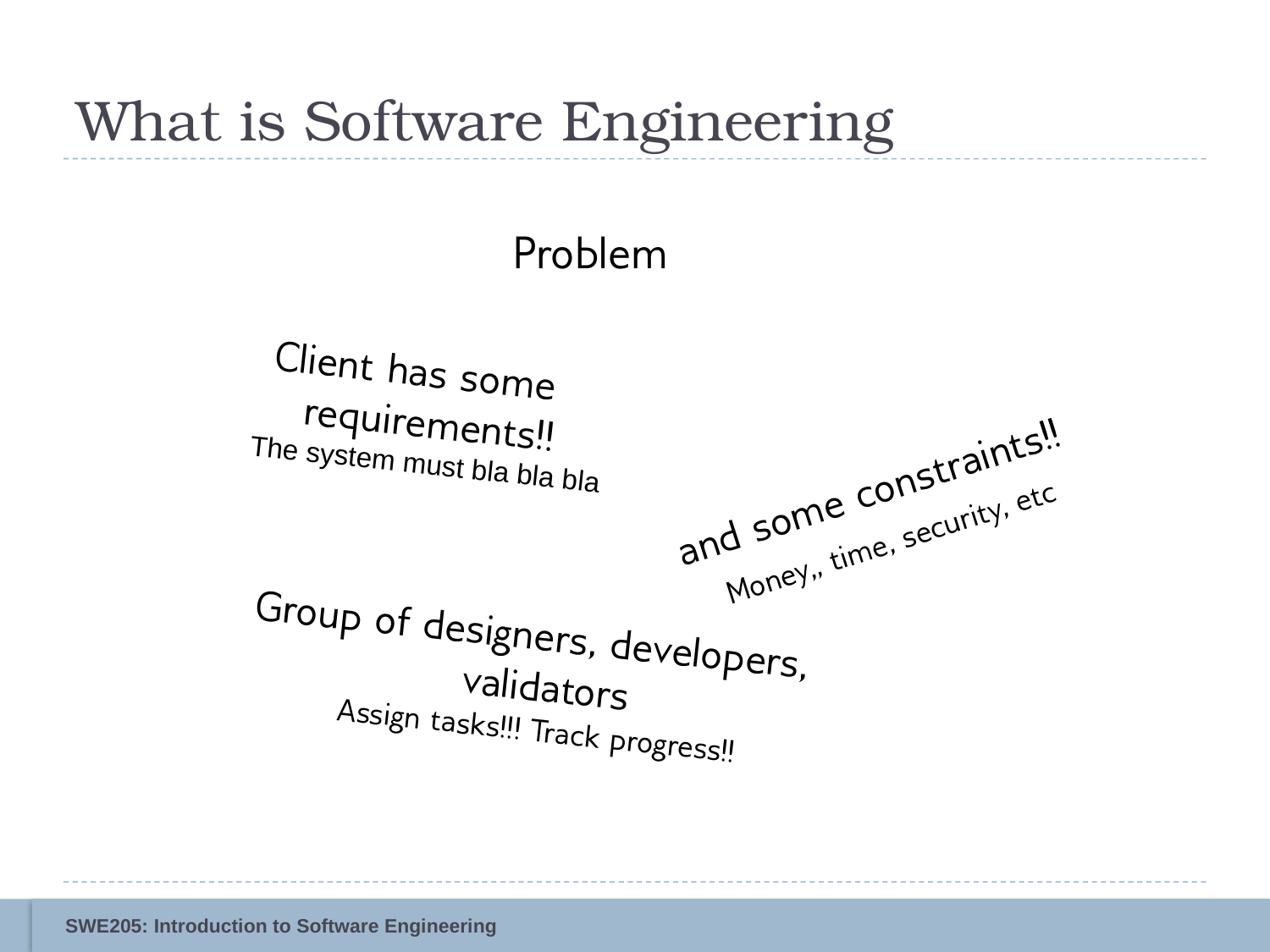

# What is Software Engineering
Problem
Client has some requirements!!
The system must bla bla bla

and some constraints!!
Money,, time, security, etc
Group of designers, developers, validators
Assign tasks!!! Track progress!!

6